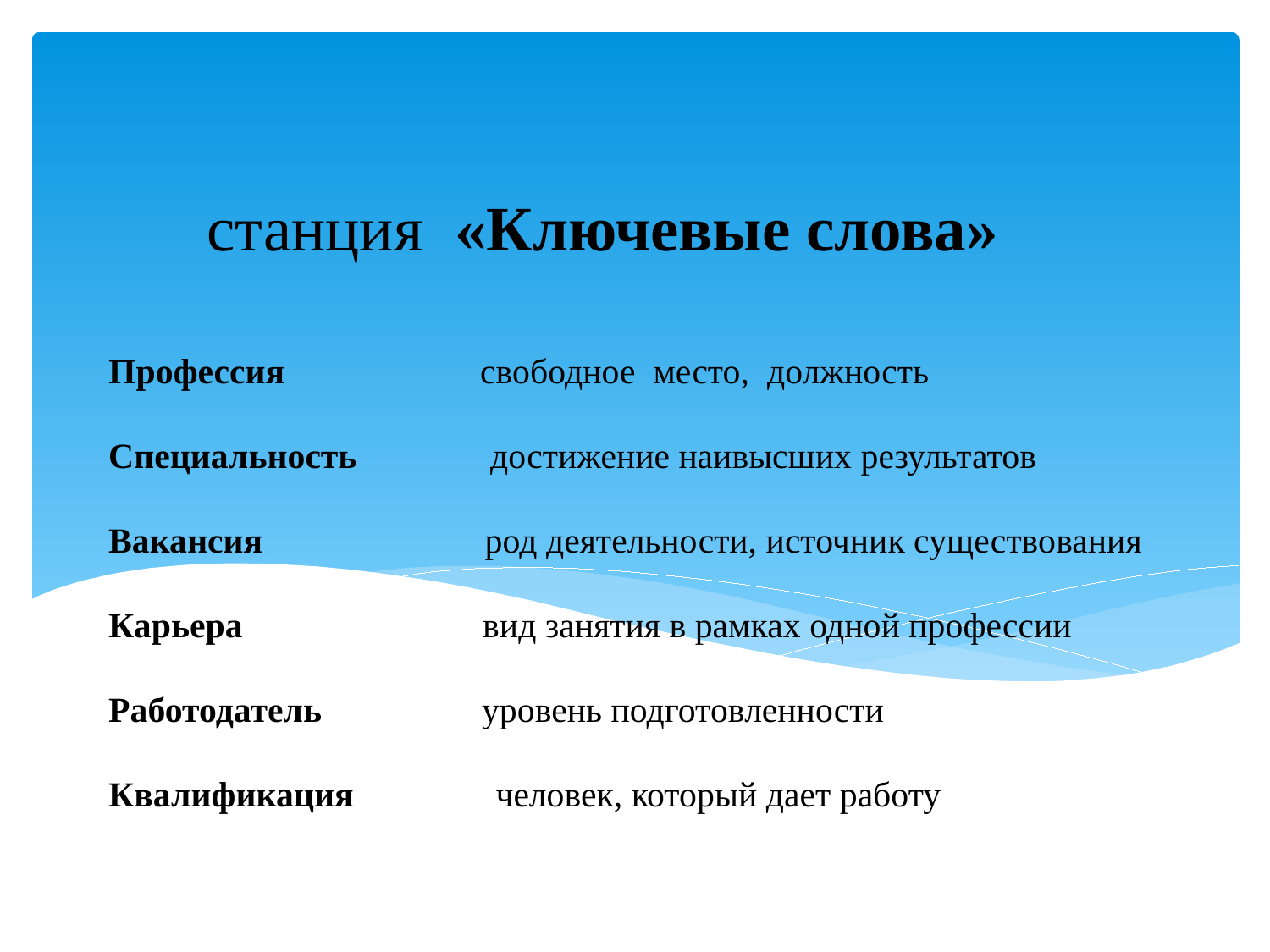

станция  «Ключевые слова»
# Профессия                      свободное  место,  должность   Специальность               достижение наивысших результатов   Вакансия                         род деятельности, источник существования   Карьера                           вид занятия в рамках одной профессии   Работодатель                  уровень подготовленности   Квалификация                человек, который дает работу